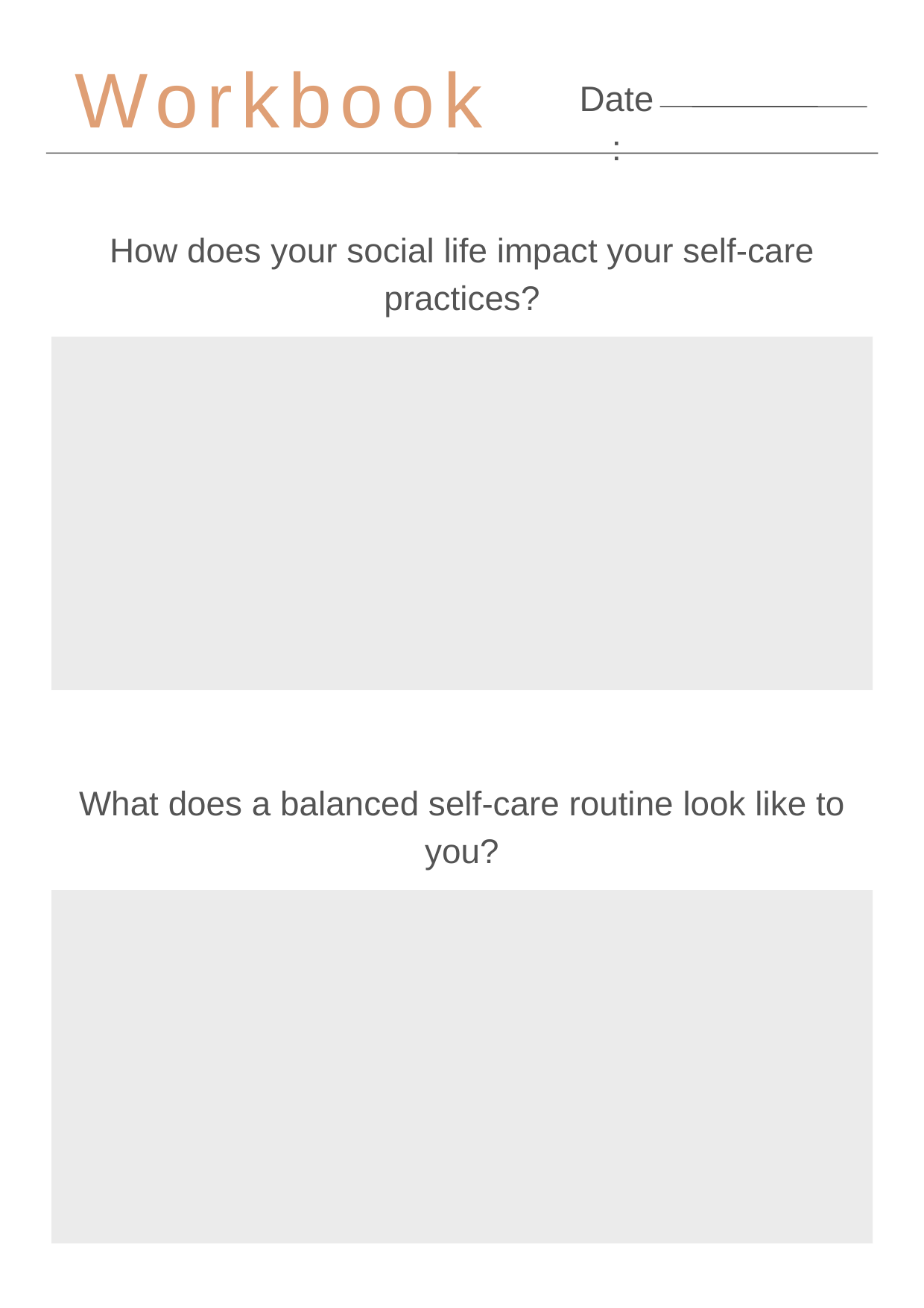

Workbook
Date:

How does your social life impact your self-care practices?

What does a balanced self-care routine look like to you?